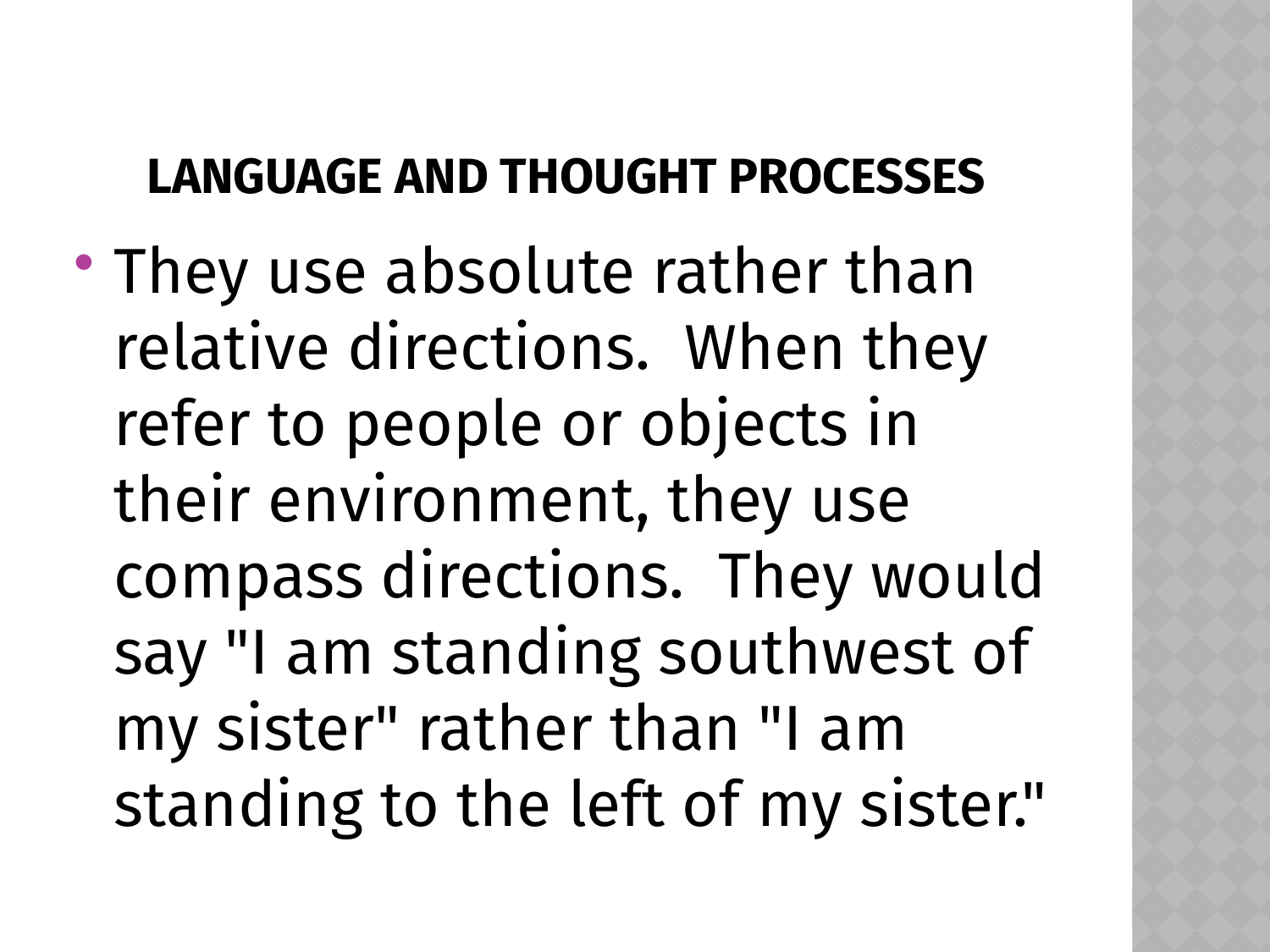

# Language and thought processes
They use absolute rather than relative directions.  When they refer to people or objects in their environment, they use compass directions.  They would say "I am standing southwest of my sister" rather than "I am standing to the left of my sister."